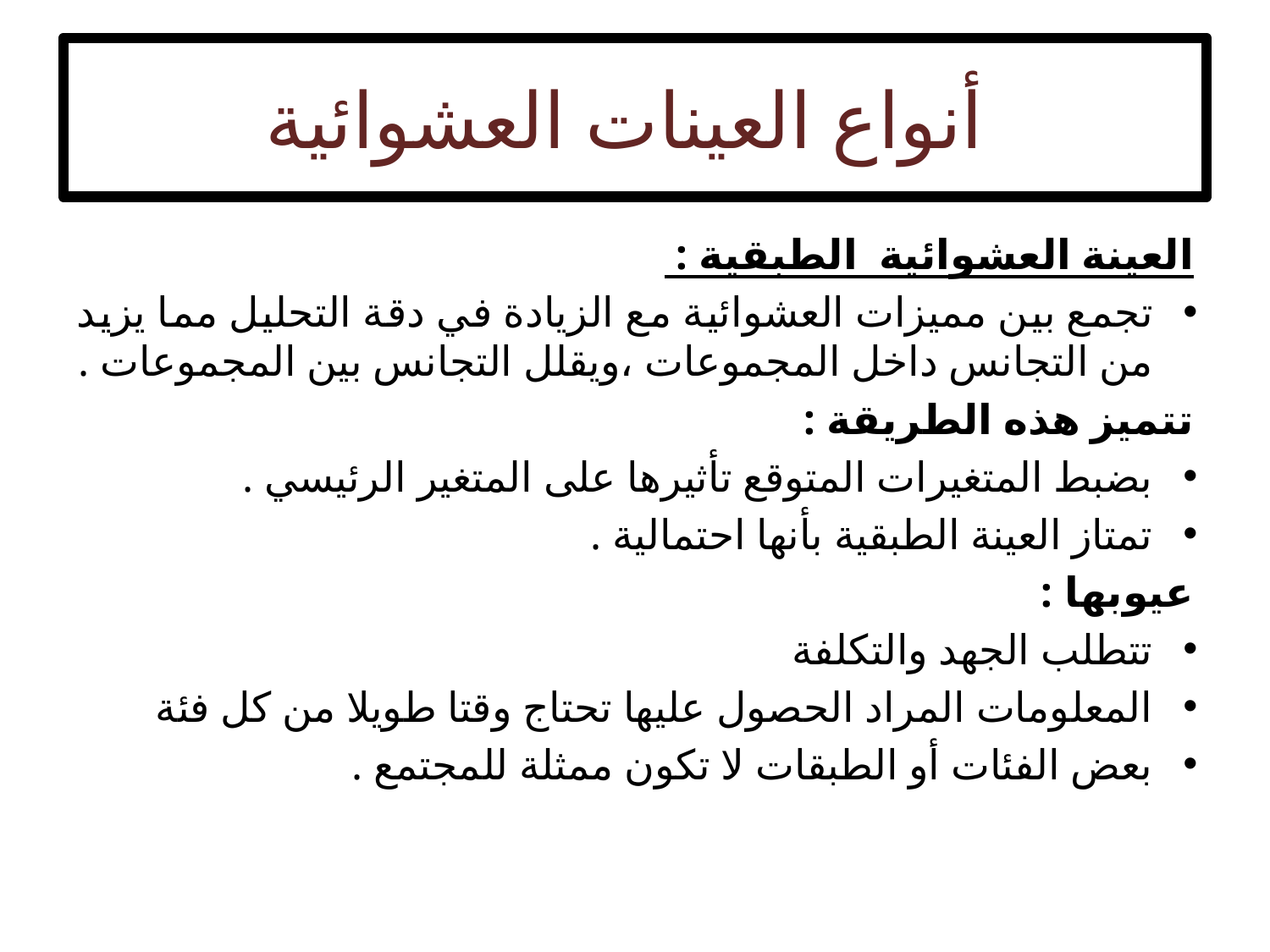

# أنواع العينات العشوائية
العينة العشوائية  الطبقية :
تجمع بين مميزات العشوائية مع الزيادة في دقة التحليل مما يزيد من التجانس داخل المجموعات ،ويقلل التجانس بين المجموعات .
تتميز هذه الطريقة :
بضبط المتغيرات المتوقع تأثيرها على المتغير الرئيسي .
تمتاز العينة الطبقية بأنها احتمالية .
عيوبها :
تتطلب الجهد والتكلفة
المعلومات المراد الحصول عليها تحتاج وقتا طويلا من كل فئة
بعض الفئات أو الطبقات لا تكون ممثلة للمجتمع .